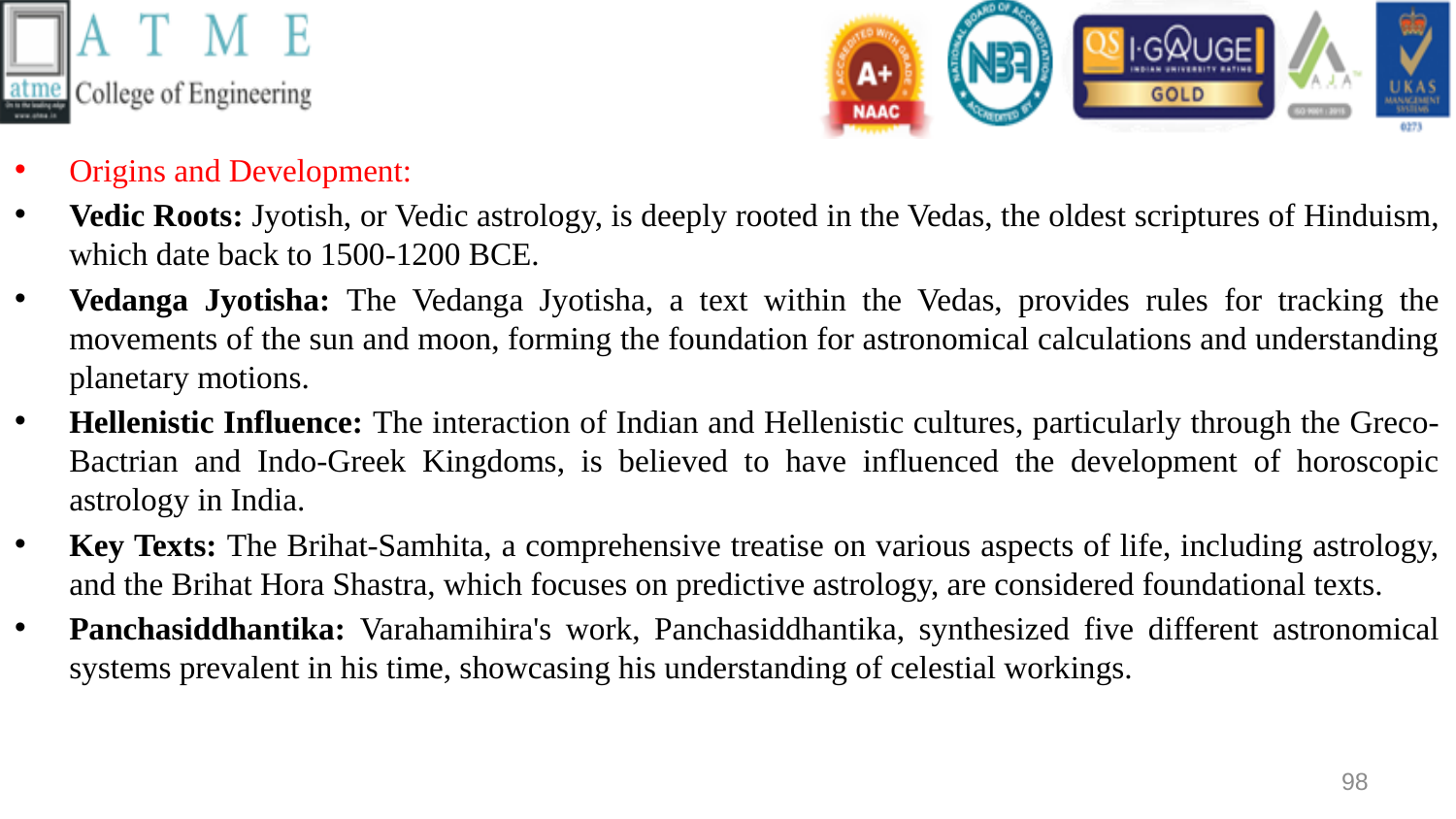

Origins and Development:
Vedic Roots: Jyotish, or Vedic astrology, is deeply rooted in the Vedas, the oldest scriptures of Hinduism, which date back to 1500-1200 BCE.
Vedanga Jyotisha: The Vedanga Jyotisha, a text within the Vedas, provides rules for tracking the movements of the sun and moon, forming the foundation for astronomical calculations and understanding planetary motions.
Hellenistic Influence: The interaction of Indian and Hellenistic cultures, particularly through the Greco-Bactrian and Indo-Greek Kingdoms, is believed to have influenced the development of horoscopic astrology in India.
Key Texts: The Brihat-Samhita, a comprehensive treatise on various aspects of life, including astrology, and the Brihat Hora Shastra, which focuses on predictive astrology, are considered foundational texts.
Panchasiddhantika: Varahamihira's work, Panchasiddhantika, synthesized five different astronomical systems prevalent in his time, showcasing his understanding of celestial workings.

98